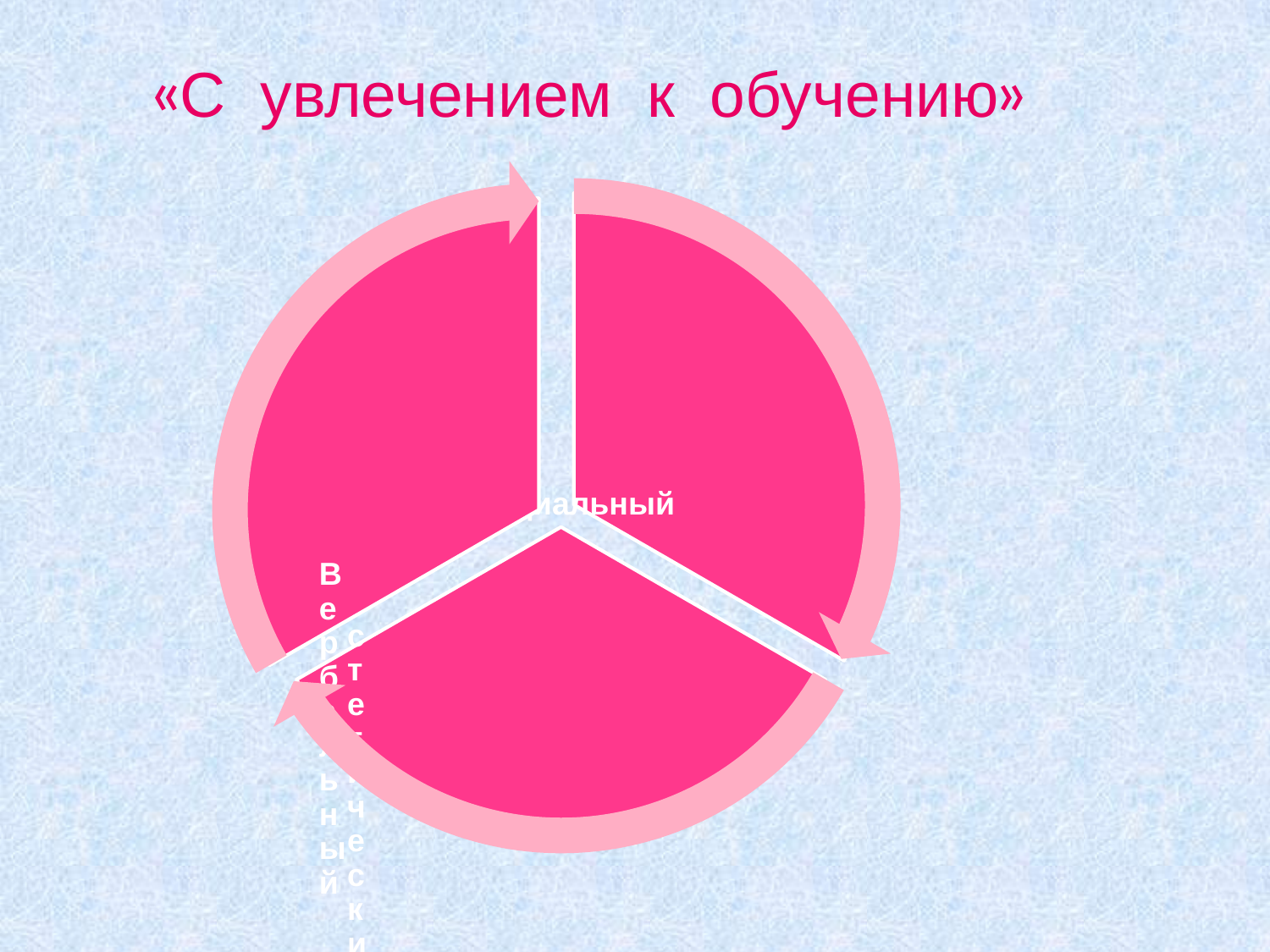

# «С  увлечением  к  обучению»
Аудиальный
Кинестетический
Вербальный